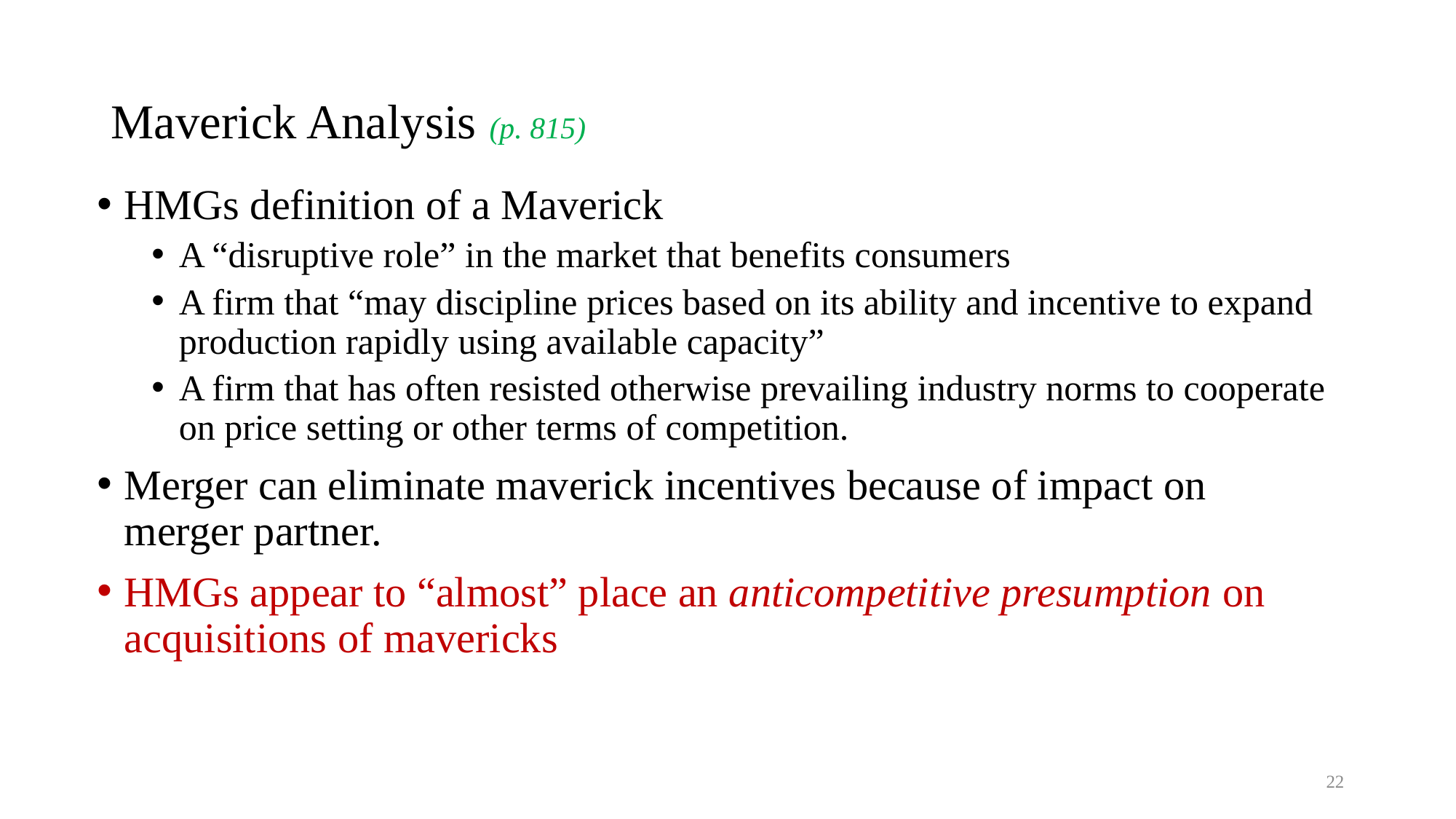

# Maverick Analysis (p. 815)
HMGs definition of a Maverick
A “disruptive role” in the market that benefits consumers
A firm that “may discipline prices based on its ability and incentive to expand production rapidly using available capacity”
A firm that has often resisted otherwise prevailing industry norms to cooperate on price setting or other terms of competition.
Merger can eliminate maverick incentives because of impact on merger partner.
HMGs appear to “almost” place an anticompetitive presumption on acquisitions of mavericks

22